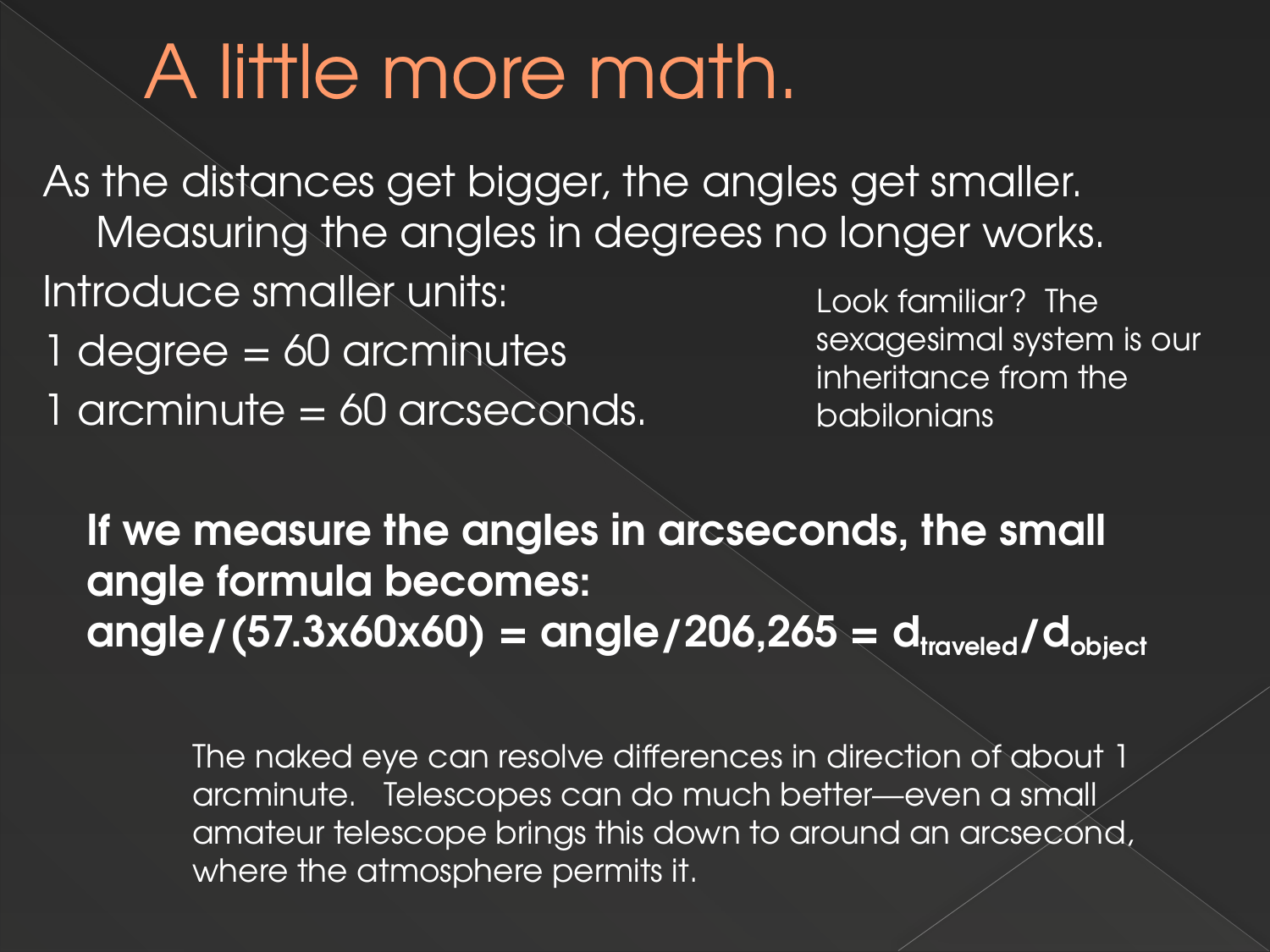

# A little more math.
As the distances get bigger, the angles get smaller.  Measuring the angles in degrees no longer works.
Introduce smaller units:
1 degree = 60 arcminutes
1 arcminute = 60 arcseconds.
Look familiar?  The sexagesimal system is our inheritance from the babilonians
If we measure the angles in arcseconds, the small angle formula becomes:
angle/(57.3x60x60) = angle/206,265 = dtraveled/dobject
The naked eye can resolve differences in direction of about 1 arcminute.   Telescopes can do much better—even a small amateur telescope brings this down to around an arcsecond, where the atmosphere permits it.